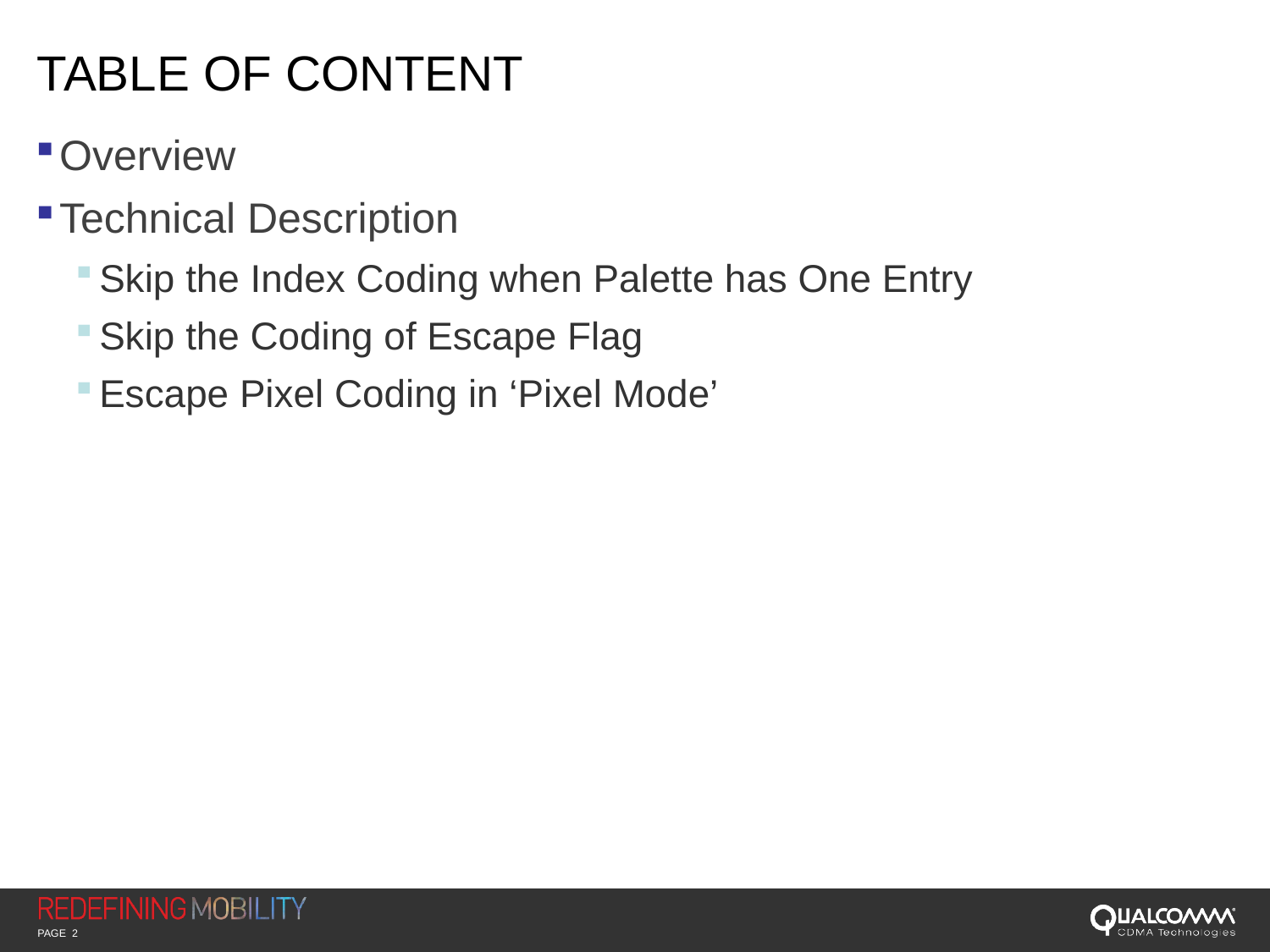

# TABLE OF CONTENT
Overview
Technical Description
Skip the Index Coding when Palette has One Entry
Skip the Coding of Escape Flag
Escape Pixel Coding in ‘Pixel Mode’